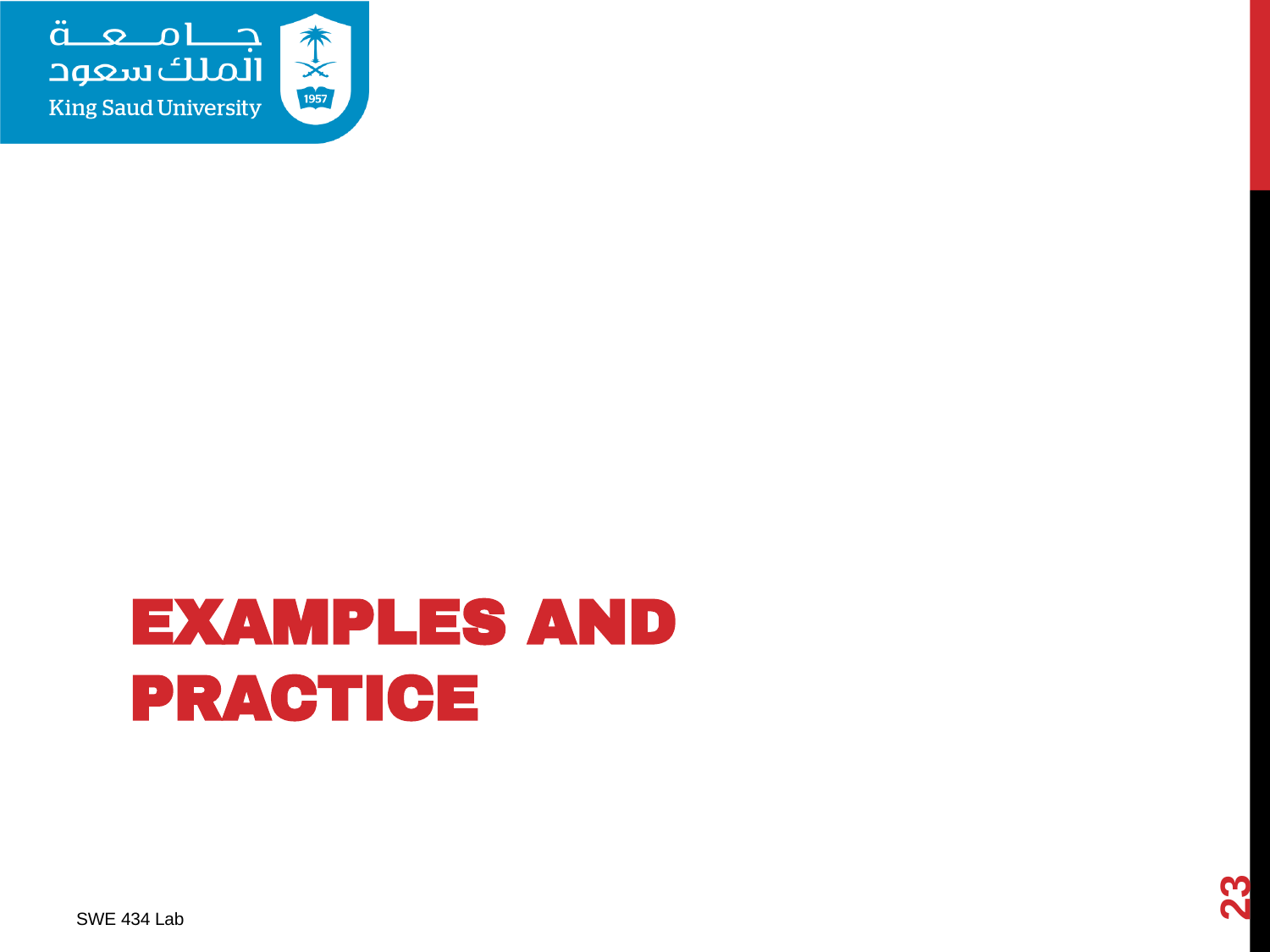

EXAMPLES AND PRACTICE
23
SWE 434 Lab